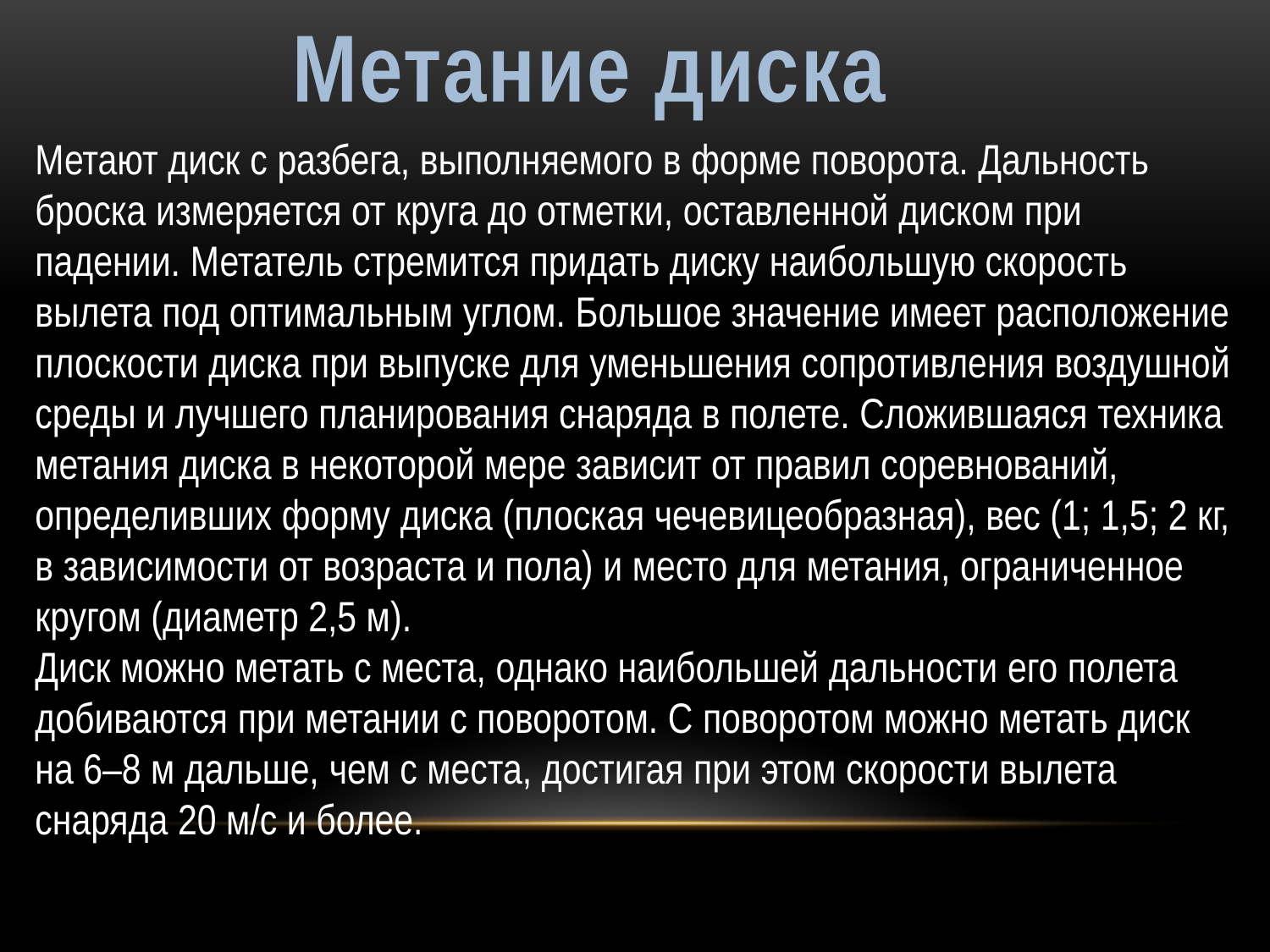

Метание диска
Метают диск с разбега, выполняемого в форме поворота. Дальность броска измеряется от круга до отметки, оставленной диском при падении. Метатель стремится придать диску наибольшую скорость вылета под оптимальным углом. Большое значение имеет расположение плоскости диска при выпуске для уменьшения сопротивления воздушной среды и лучшего планирования снаряда в полете. Сложившаяся техника метания диска в некоторой мере зависит от правил соревнований, определивших форму диска (плоская чечевицеобразная), вес (1; 1,5; 2 кг, в зависимости от возраста и пола) и место для метания, ограниченное кругом (диаметр 2,5 м).
Диск можно метать с места, однако наибольшей дальности его полета добиваются при метании с поворотом. С поворотом можно метать диск на 6–8 м дальше, чем с места, достигая при этом скорости вылета снаряда 20 м/с и более.